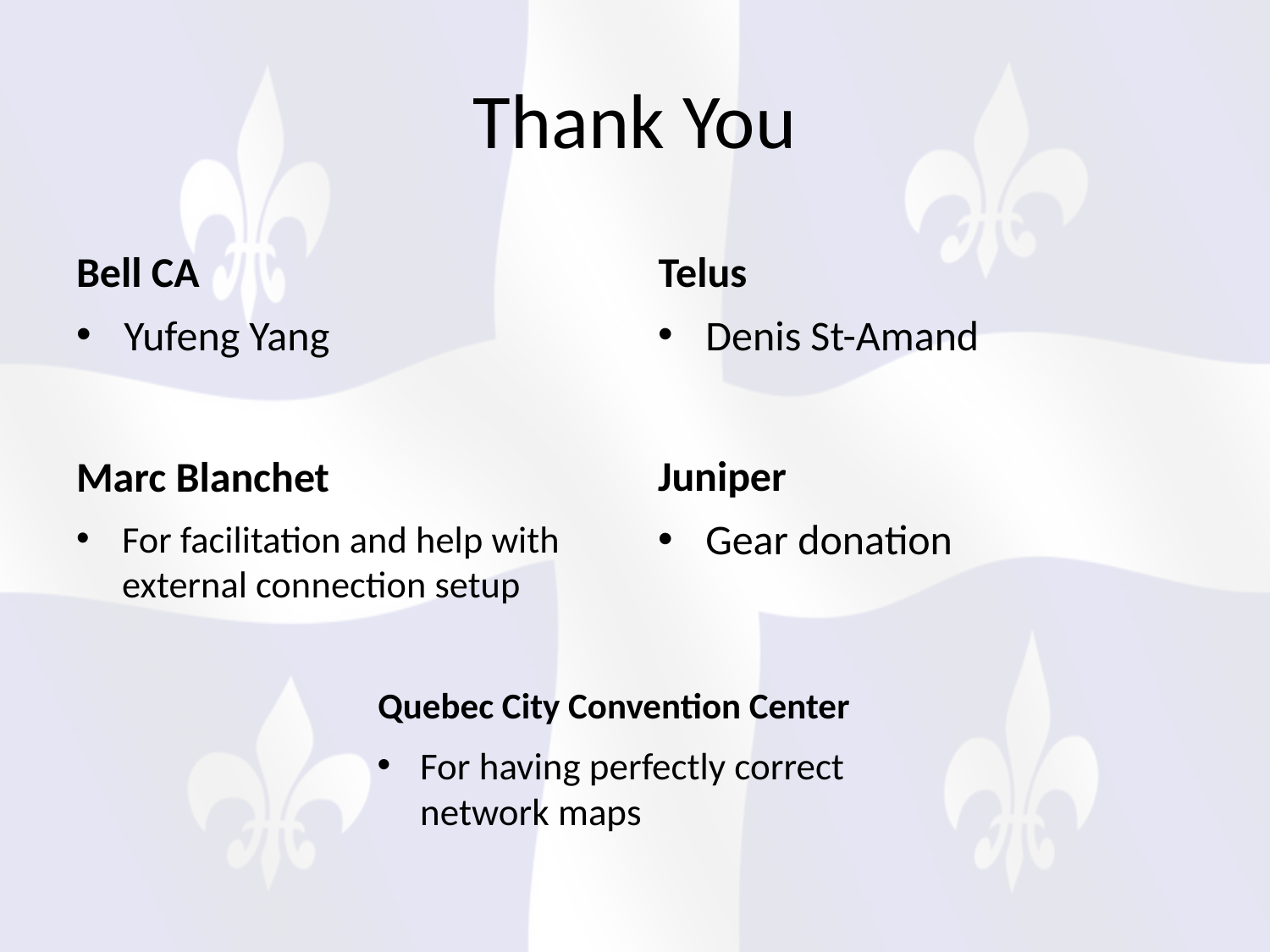

# Thank You
Bell CA
Telus
Yufeng Yang
Denis St-Amand
Marc Blanchet
Juniper
Gear donation
For facilitation and help with external connection setup
Quebec City Convention Center
For having perfectly correct network maps